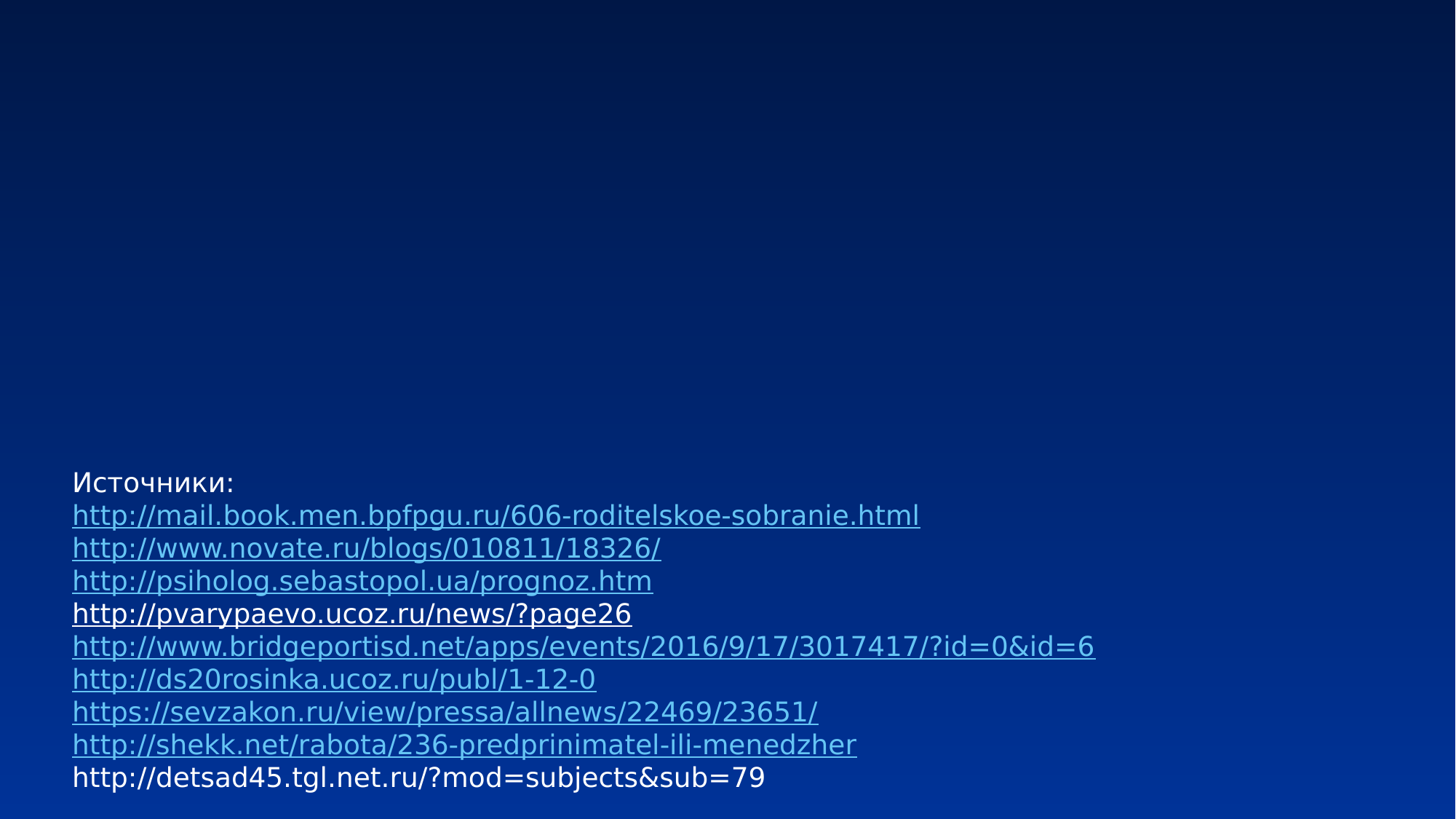

Источники:
http://mail.book.men.bpfpgu.ru/606-roditelskoe-sobranie.html
http://www.novate.ru/blogs/010811/18326/
http://psiholog.sebastopol.ua/prognoz.htm
http://pvarypaevo.ucoz.ru/news/?page26
http://www.bridgeportisd.net/apps/events/2016/9/17/3017417/?id=0&id=6
http://ds20rosinka.ucoz.ru/publ/1-12-0
https://sevzakon.ru/view/pressa/allnews/22469/23651/
http://shekk.net/rabota/236-predprinimatel-ili-menedzher
http://detsad45.tgl.net.ru/?mod=subjects&sub=79